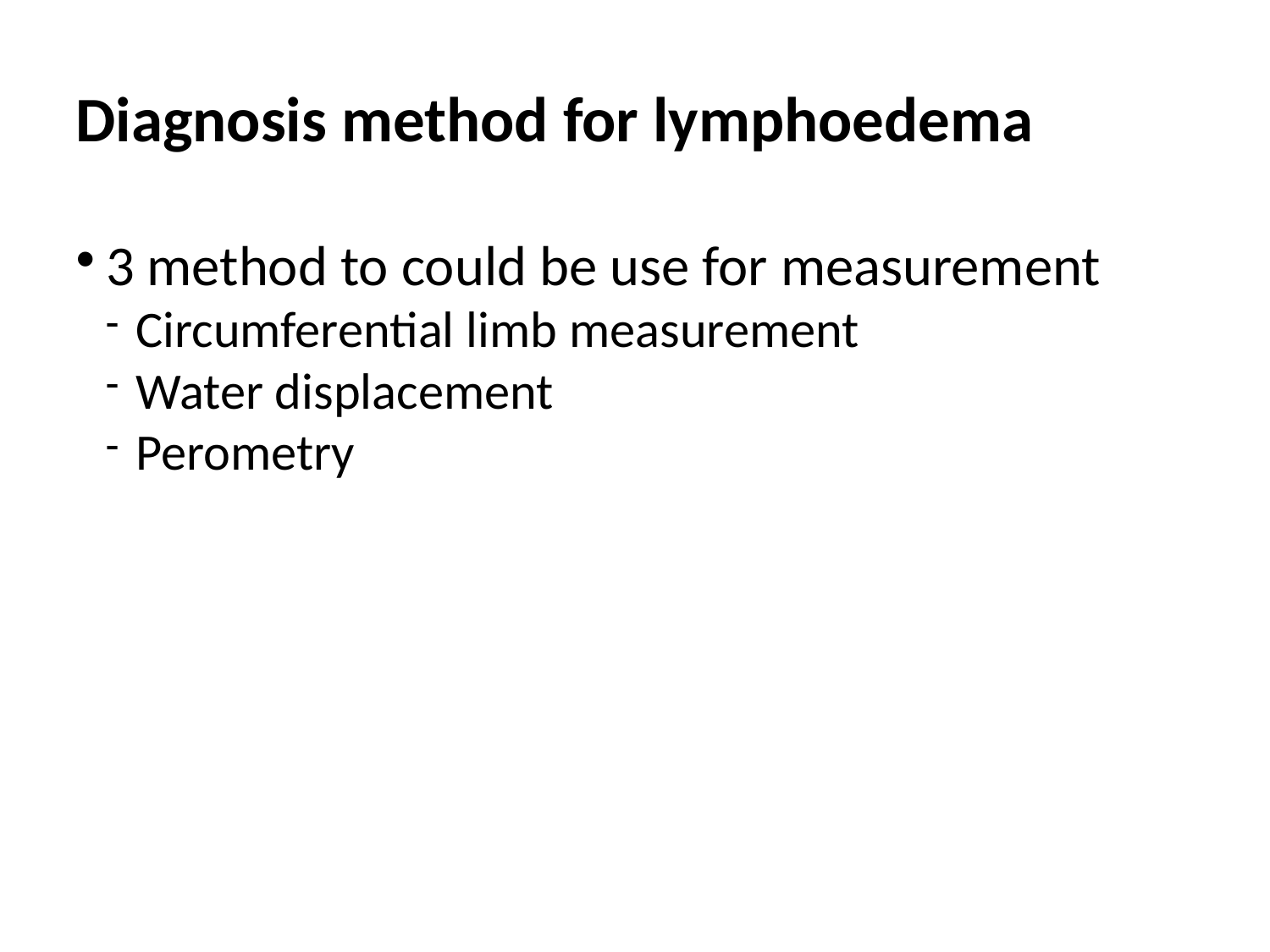

Diagnosis method for lymphoedema
3 method to could be use for measurement
Circumferential limb measurement
Water displacement
Perometry